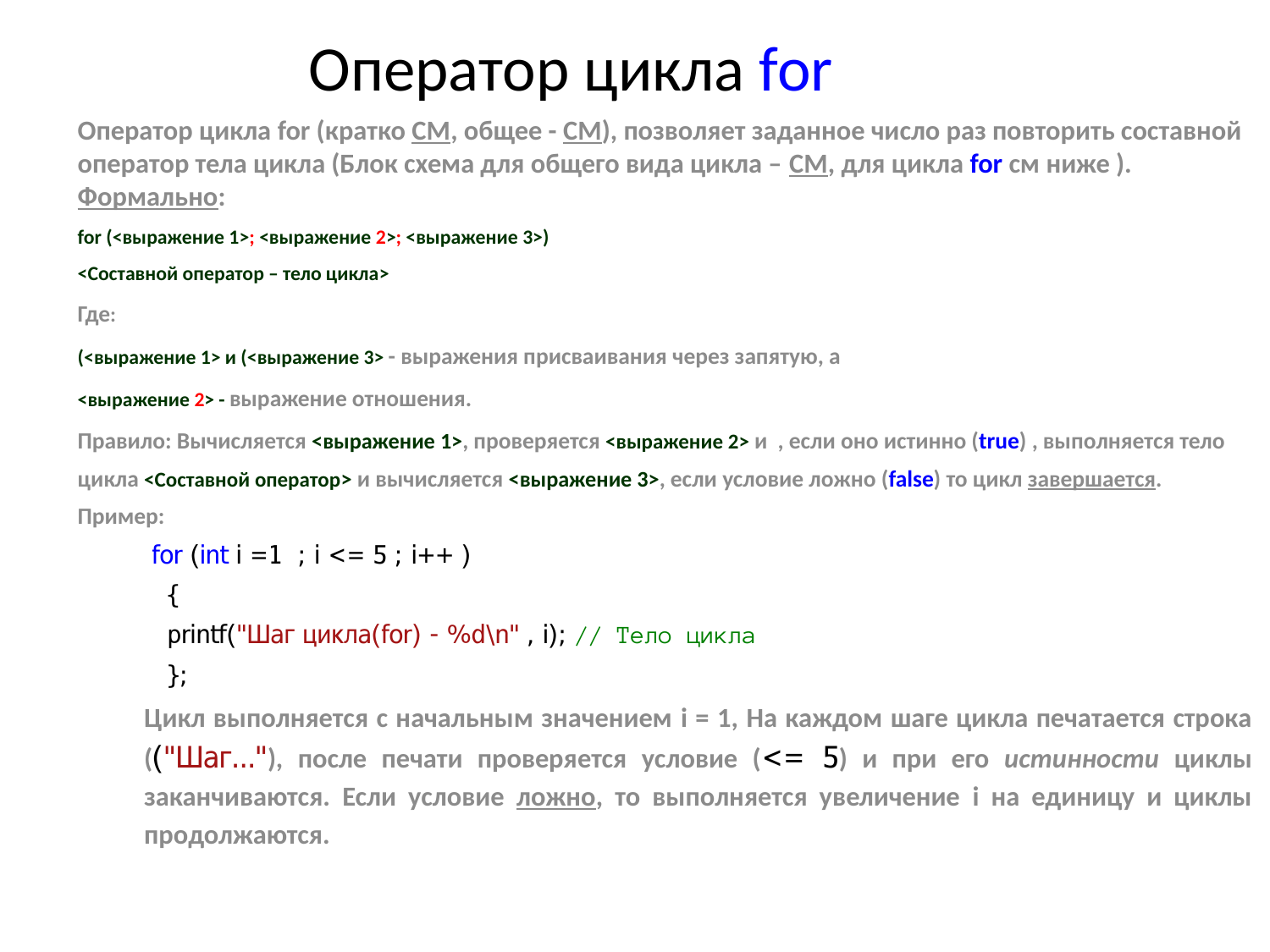

# Оператор цикла for
Оператор цикла for (кратко СМ, общее - СМ), позволяет заданное число раз повторить составной оператор тела цикла (Блок схема для общего вида цикла – СМ, для цикла for см ниже ). Формально:
for (<выражение 1>; <выражение 2>; <выражение 3>)
<Составной оператор – тело цикла>
Где:
(<выражение 1> и (<выражение 3> - выражения присваивания через запятую, а
<выражение 2> - выражение отношения.
Правило: Вычисляется <выражение 1>, проверяется <выражение 2> и  , если оно истинно (true) , выполняется тело цикла <Составной оператор> и вычисляется <выражение 3>, если условие ложно (false) то цикл завершается. Пример:
 for (int i =1  ; i <= 5 ; i++ )
   {
   printf("Шаг цикла(for) - %d\n" , i); // Тело цикла
   };
Цикл выполняется с начальным значением i = 1, На каждом шаге цикла печатается строка (("Шаг…"), после печати проверяется условие (<= 5) и при его истинности циклы заканчиваются. Если условие ложно, то выполняется увеличение i на единицу и циклы продолжаются.